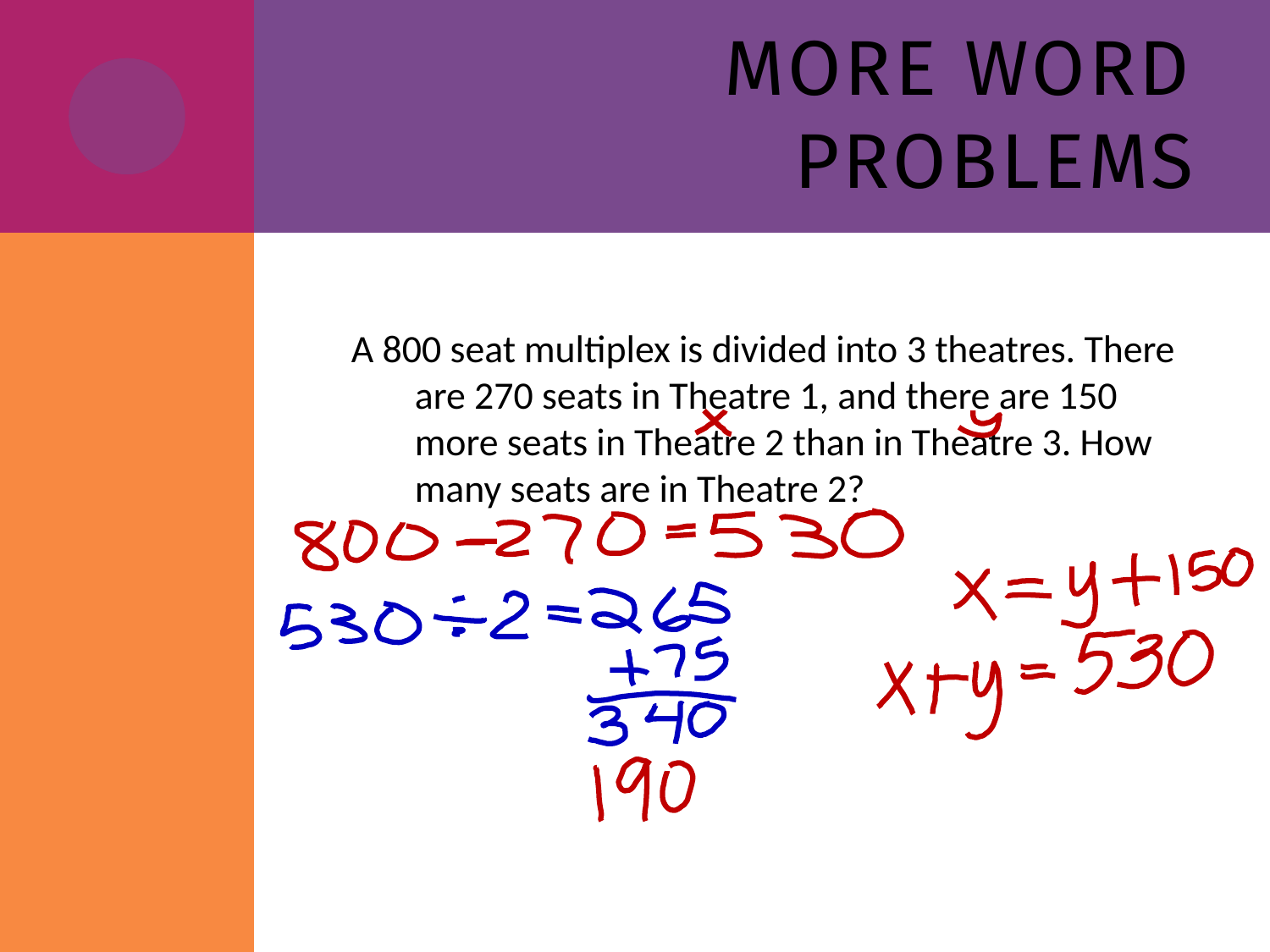

# More Word Problems
A 800 seat multiplex is divided into 3 theatres. There are 270 seats in Theatre 1, and there are 150 more seats in Theatre 2 than in Theatre 3. How many seats are in Theatre 2?